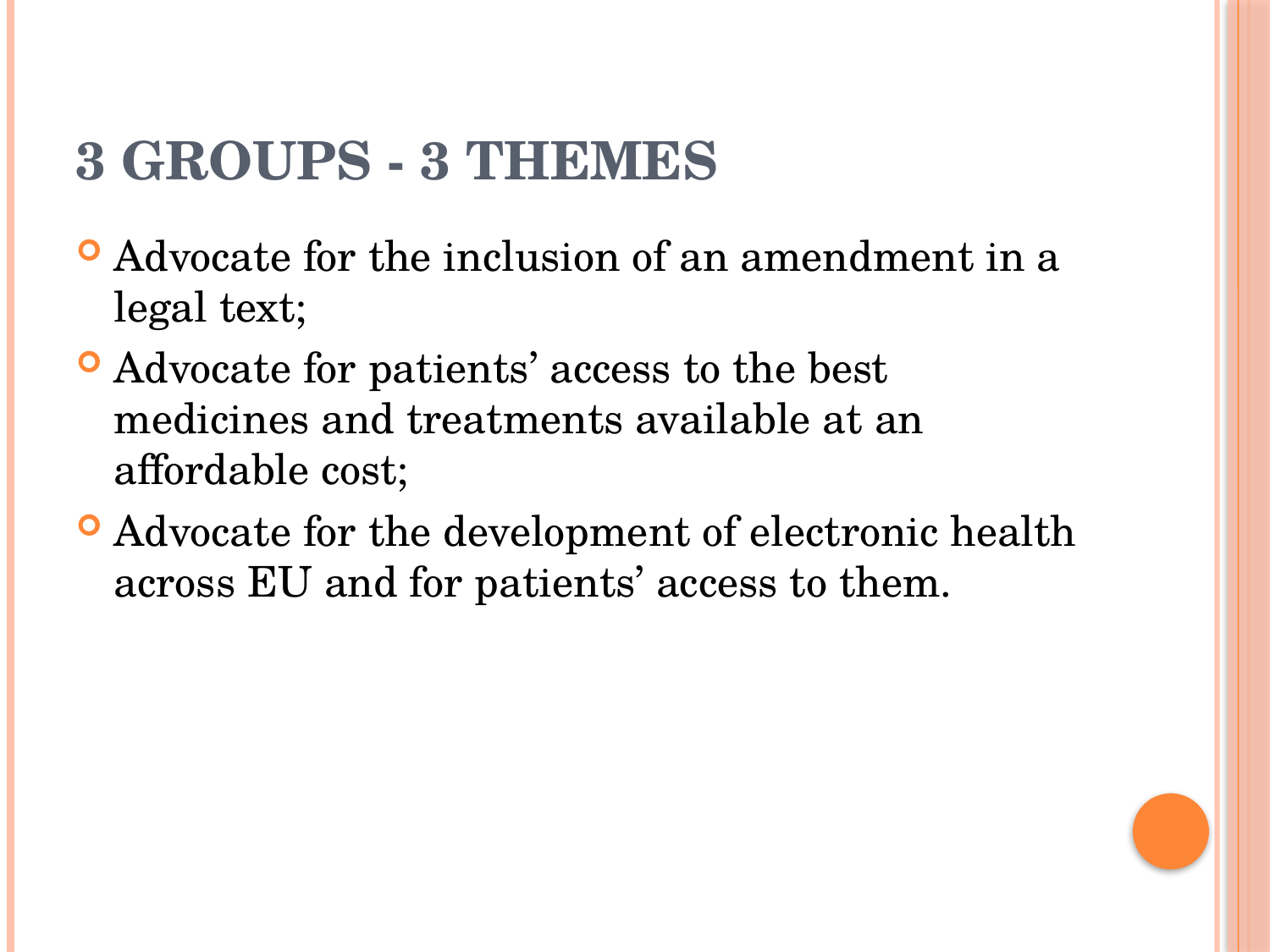

# 3 Groups - 3 Themes
Advocate for the inclusion of an amendment in a legal text;
Advocate for patients’ access to the best medicines and treatments available at an affordable cost;
Advocate for the development of electronic health across EU and for patients’ access to them.